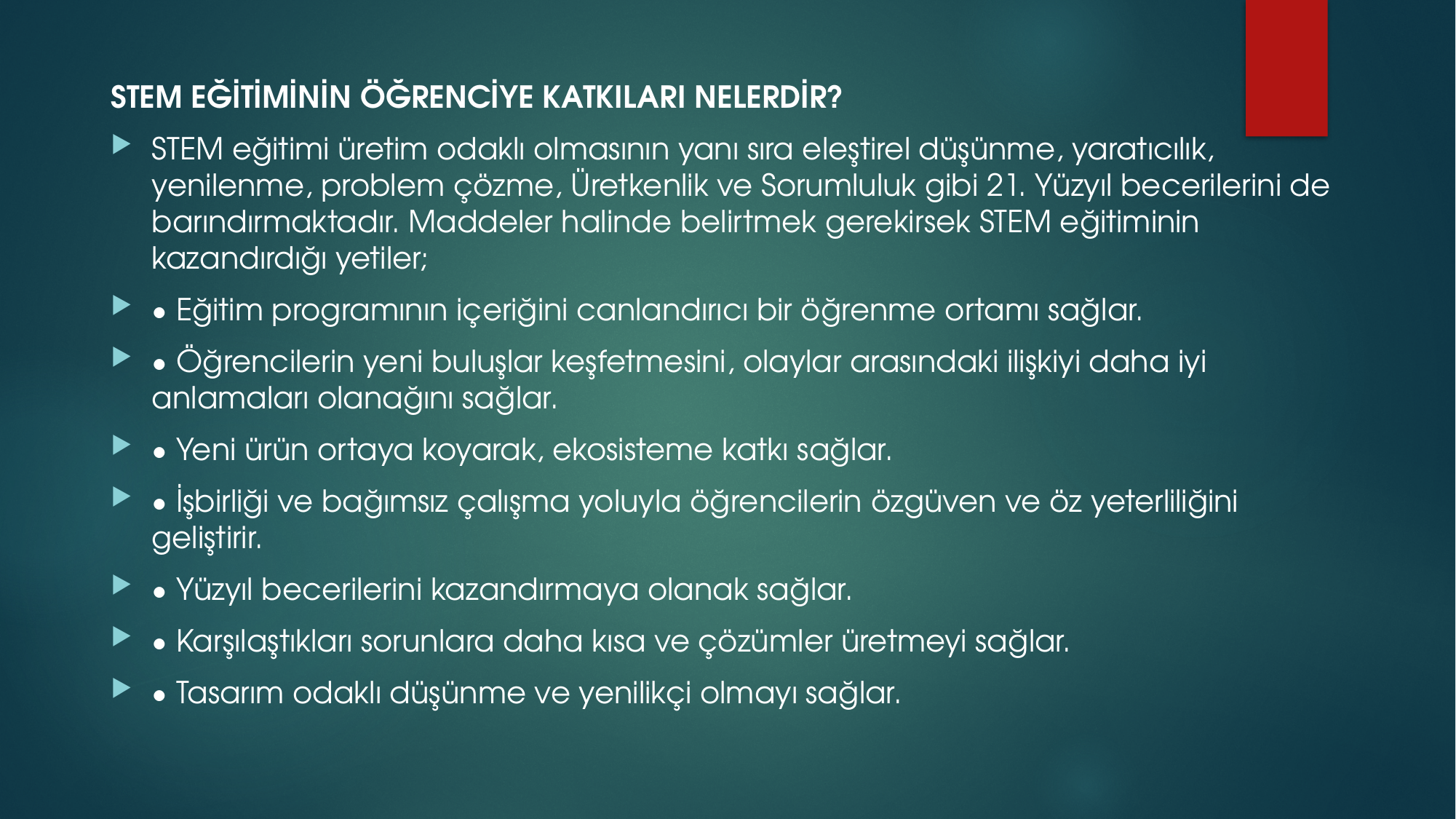

STEM EĞİTİMİNİN ÖĞRENCİYE KATKILARI NELERDİR?
STEM eğitimi üretim odaklı olmasının yanı sıra eleştirel düşünme, yaratıcılık, yenilenme, problem çözme, Üretkenlik ve Sorumluluk gibi 21. Yüzyıl becerilerini de barındırmaktadır. Maddeler halinde belirtmek gerekirsek STEM eğitiminin kazandırdığı yetiler;
• Eğitim programının içeriğini canlandırıcı bir öğrenme ortamı sağlar.
• Öğrencilerin yeni buluşlar keşfetmesini, olaylar arasındaki ilişkiyi daha iyi anlamaları olanağını sağlar.
• Yeni ürün ortaya koyarak, ekosisteme katkı sağlar.
• İşbirliği ve bağımsız çalışma yoluyla öğrencilerin özgüven ve öz yeterliliğini geliştirir.
• Yüzyıl becerilerini kazandırmaya olanak sağlar.
• Karşılaştıkları sorunlara daha kısa ve çözümler üretmeyi sağlar.
• Tasarım odaklı düşünme ve yenilikçi olmayı sağlar.